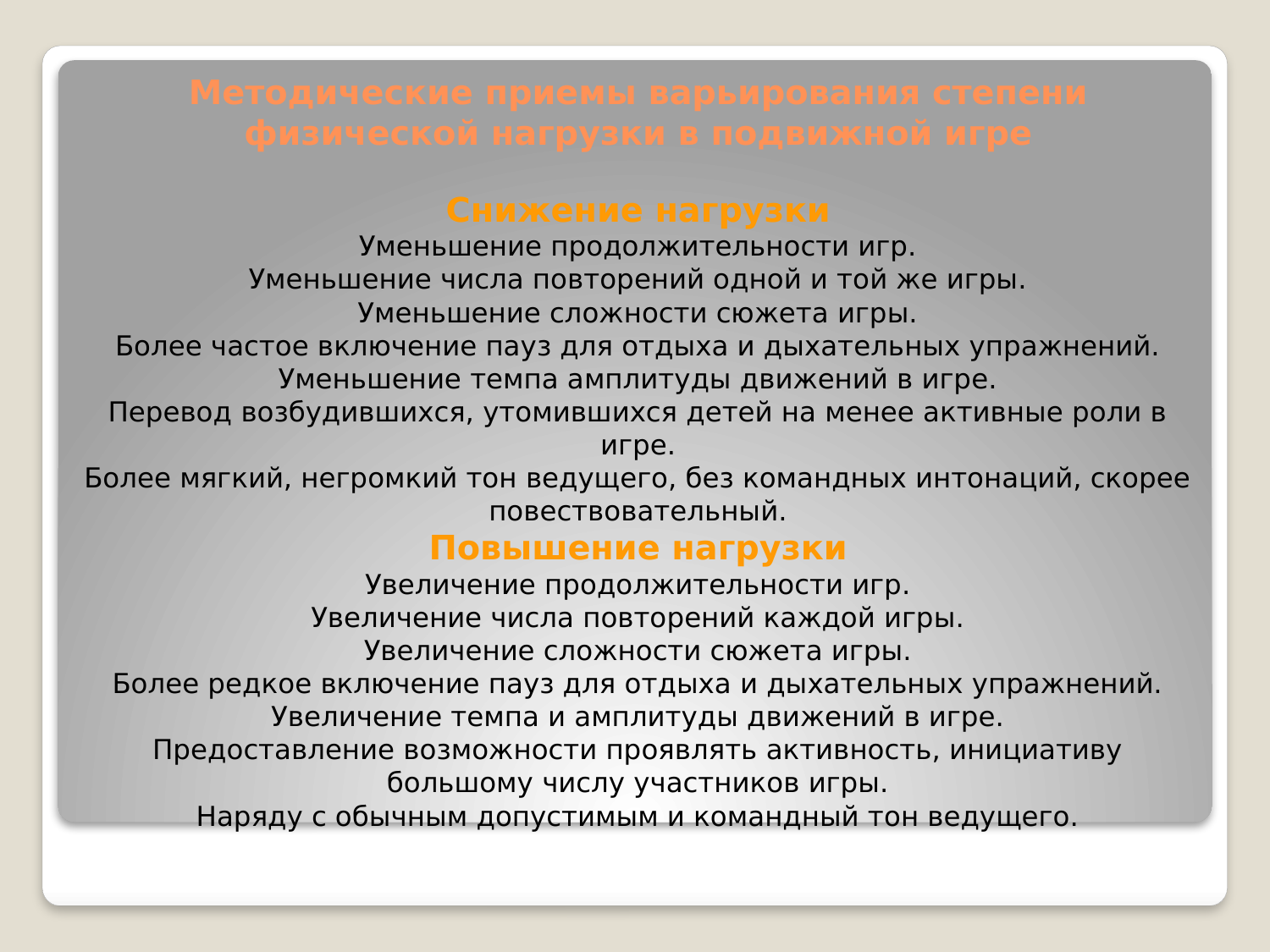

# Методические приемы варьирования степени физической нагрузки в подвижной игре Снижение нагрузки Уменьшение продолжительности игр. Уменьшение числа повторений одной и той же игры. Уменьшение сложности сюжета игры. Более частое включение пауз для отдыха и дыхательных упражнений. Уменьшение темпа амплитуды движений в игре. Перевод возбудившихся, утомившихся детей на менее активные роли в игре. Более мягкий, негромкий тон ведущего, без командных интонаций, скорее повествовательный. Повышение нагрузки Увеличение продолжительности игр. Увеличение числа повторений каждой игры. Увеличение сложности сюжета игры. Более редкое включение пауз для отдыха и дыхательных упражнений. Увеличение темпа и амплитуды движений в игре. Предоставление возможности проявлять активность, инициативу большому числу участников игры. Наряду с обычным допустимым и командный тон ведущего.